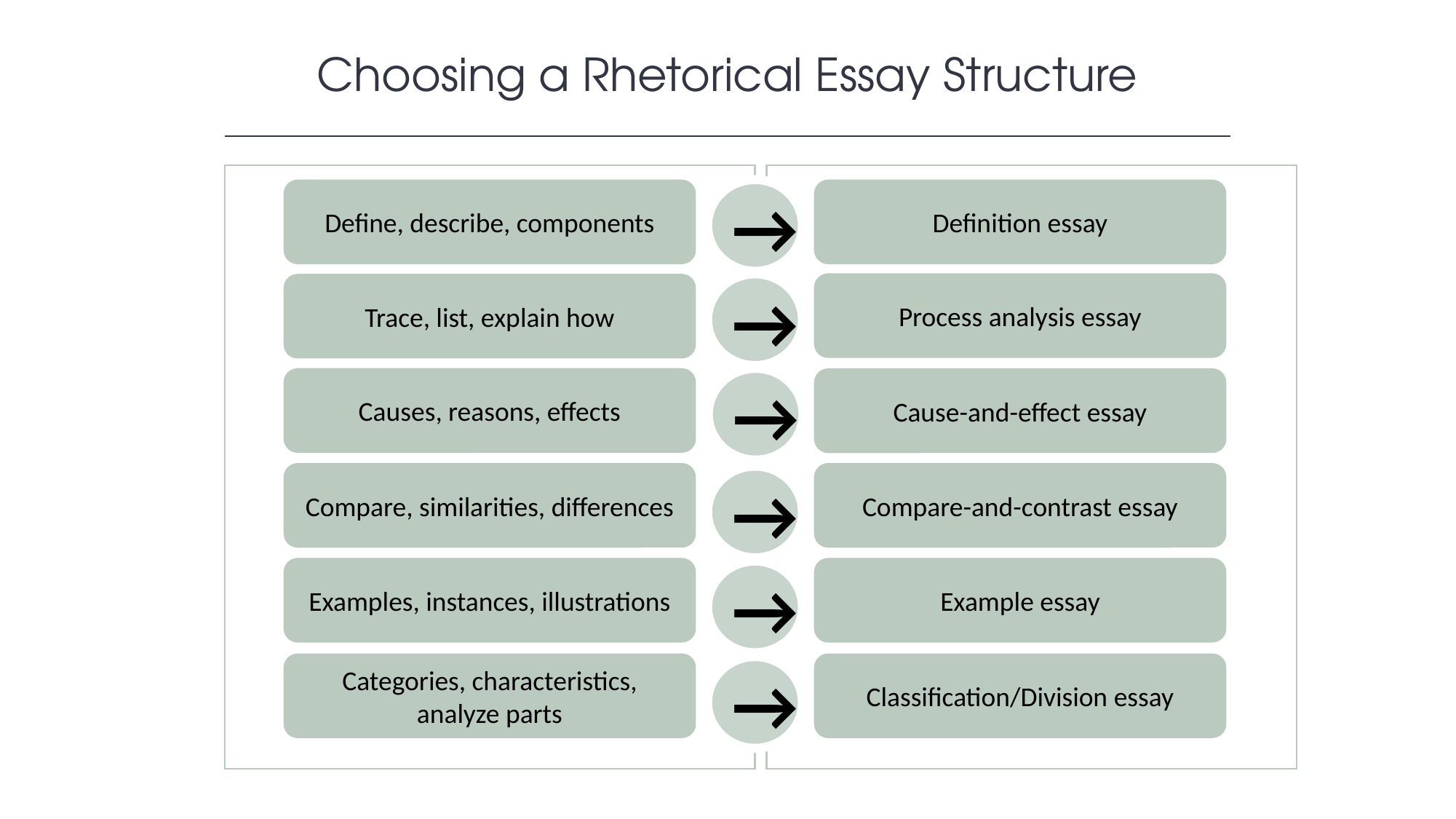

Choosing a Rhetorical Essay Structure
HAWKES LEARNING

Define, describe, components
→
Definition essay
Process analysis essay
Trace, list, explain how
→
Causes, reasons, effects
→
Cause-and-effect essay
Compare, similarities, differences
Compare-and-contrast essay
→
Examples, instances, illustrations
Example essay
→
Categories, characteristics, analyze parts
Classification/Division essay
→